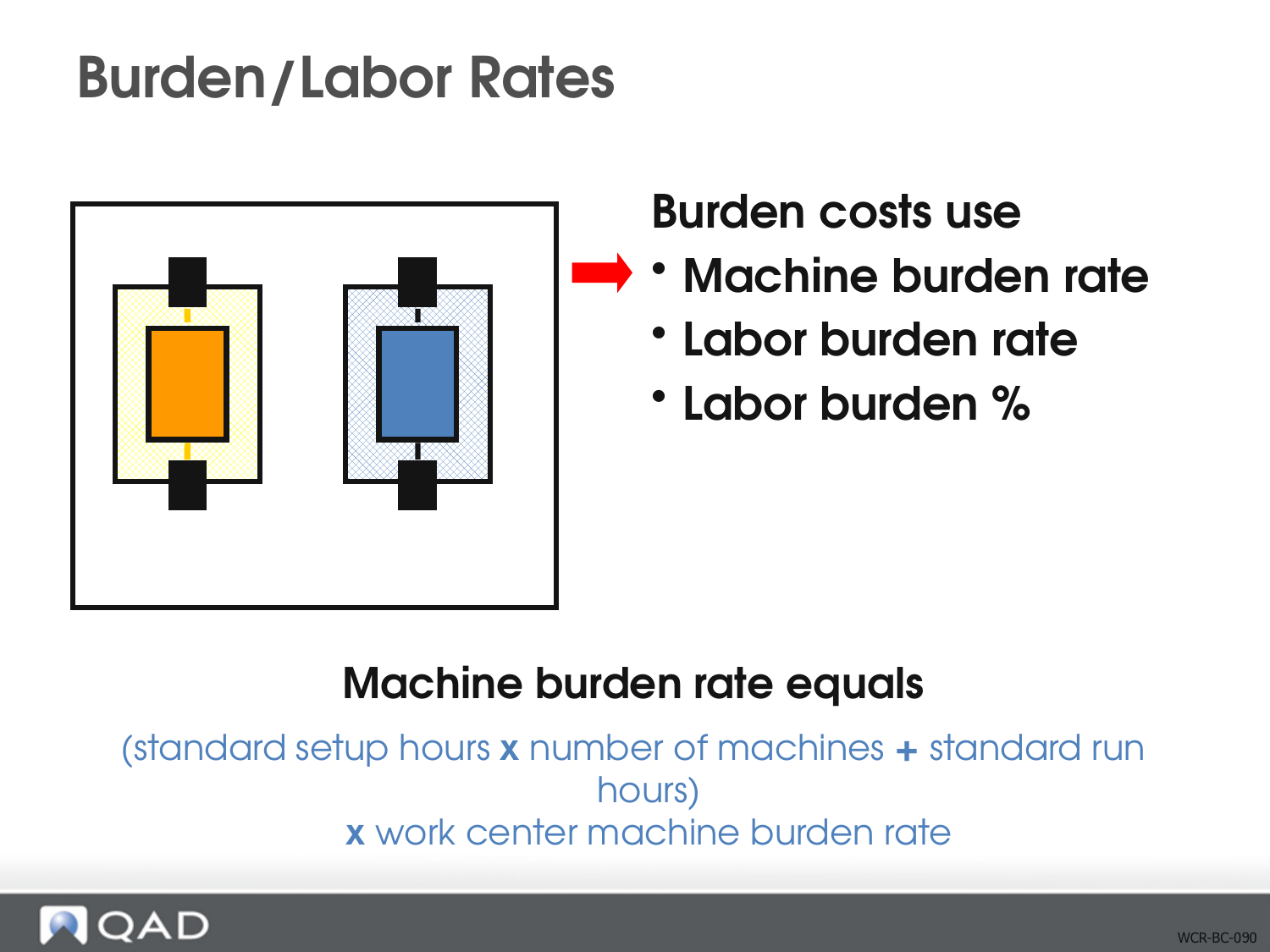

# Burden/Labor Rates
Burden costs use
Machine burden rate
Labor burden rate
Labor burden %

Machine burden rate equals
(standard setup hours x number of machines + standard run hours)
x work center machine burden rate
WCR-BC-090